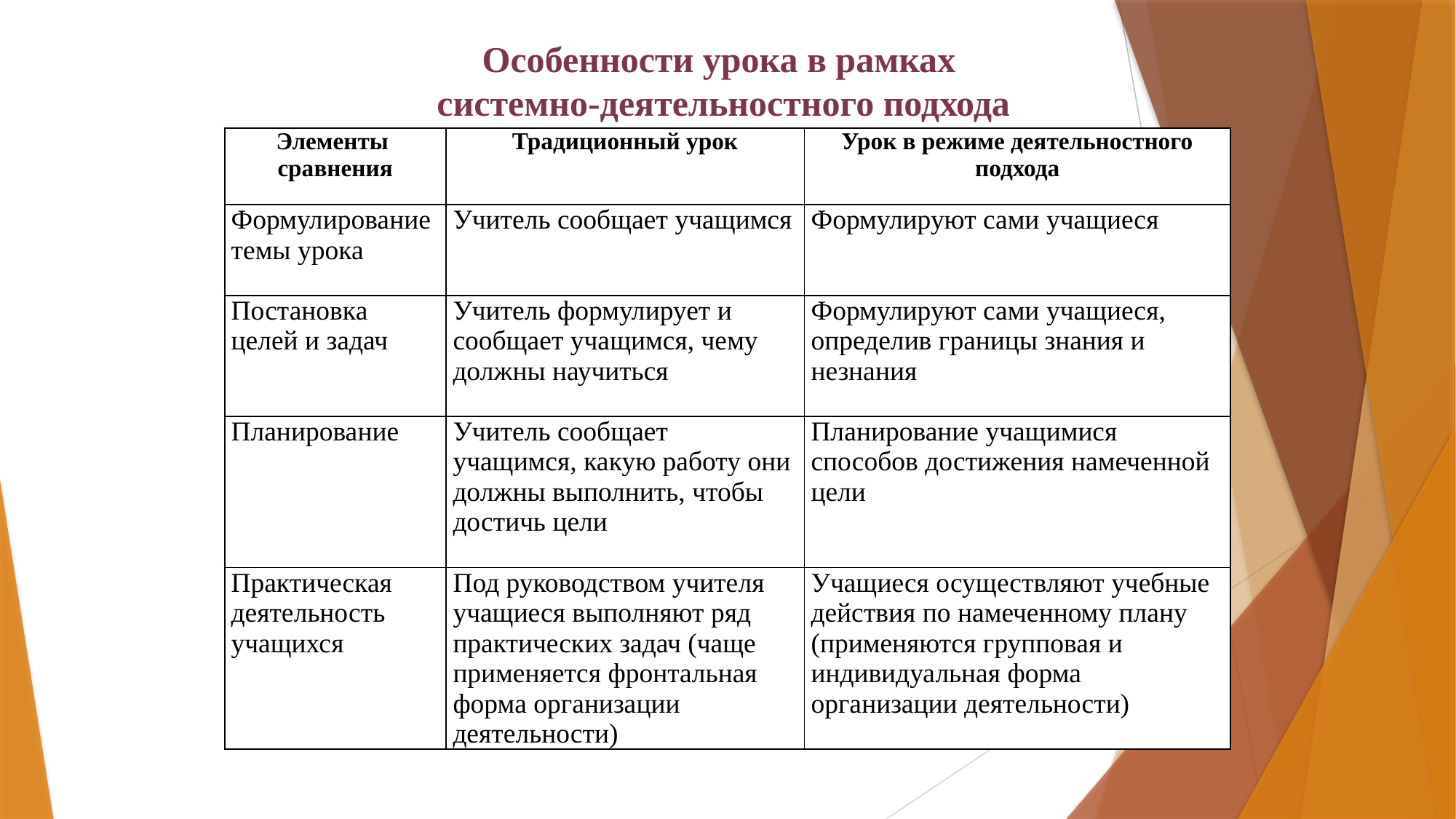

Особенности урока в рамках
системно-деятельностного подхода
| Элементы сравнения | Традиционный урок | Урок в режиме деятельностного подхода |
| --- | --- | --- |
| Формулирование темы урока | Учитель сообщает учащимся | Формулируют сами учащиеся |
| Постановка целей и задач | Учитель формулирует и сообщает учащимся, чему должны научиться | Формулируют сами учащиеся, определив границы знания и незнания |
| Планирование | Учитель сообщает учащимся, какую работу они должны выполнить, чтобы достичь цели | Планирование учащимися способов достижения намеченной цели |
| Практическая деятельность учащихся | Под руководством учителя учащиеся выполняют ряд практических задач (чаще применяется фронтальная форма организации деятельности) | Учащиеся осуществляют учебные действия по намеченному плану (применяются групповая и индивидуальная форма организации деятельности) |